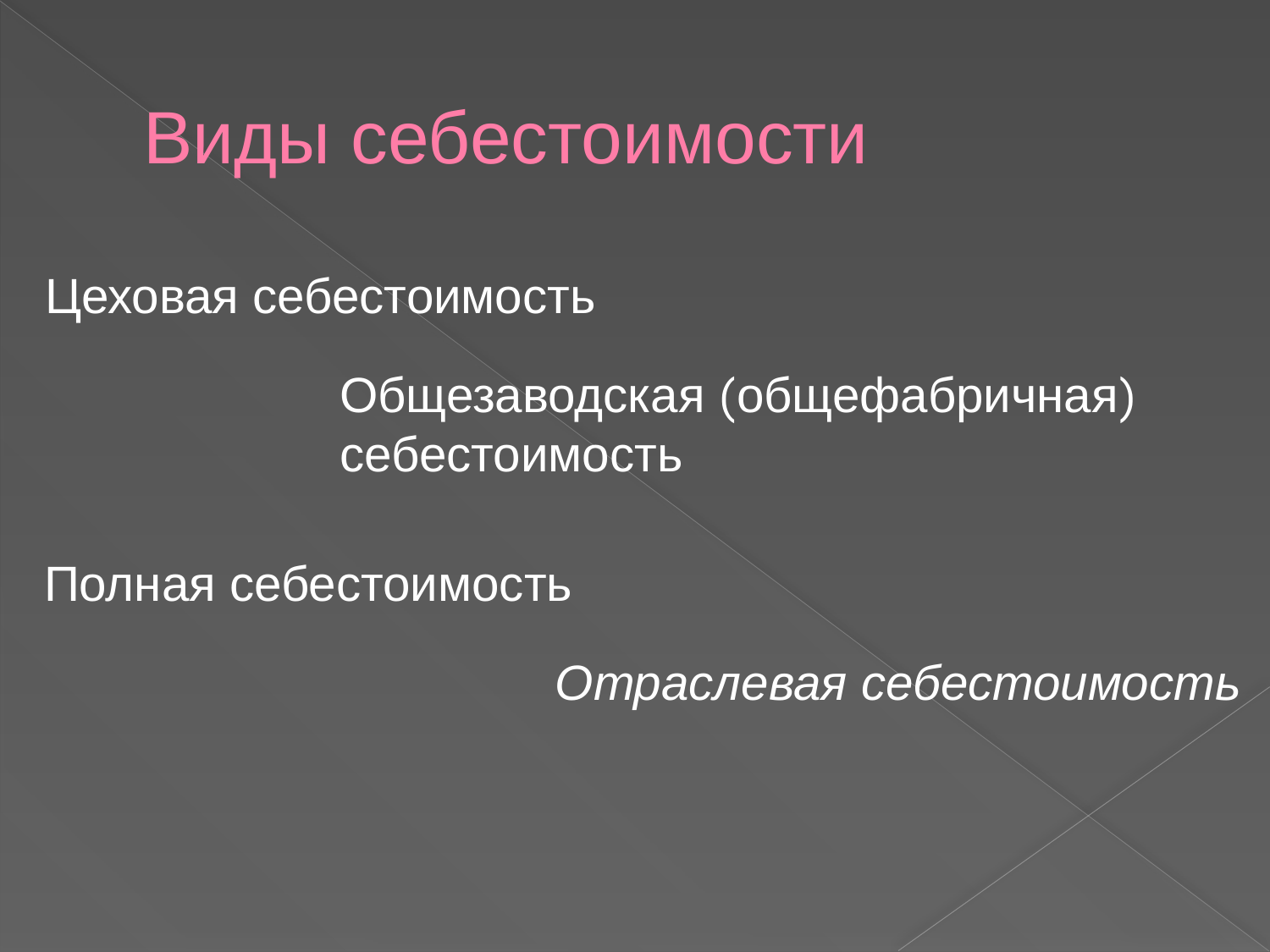

# Виды себестоимости
Цеховая себестоимость
Общезаводская (общефабричная)
себестоимость
Полная себестоимость
Отраслевая себестоимость